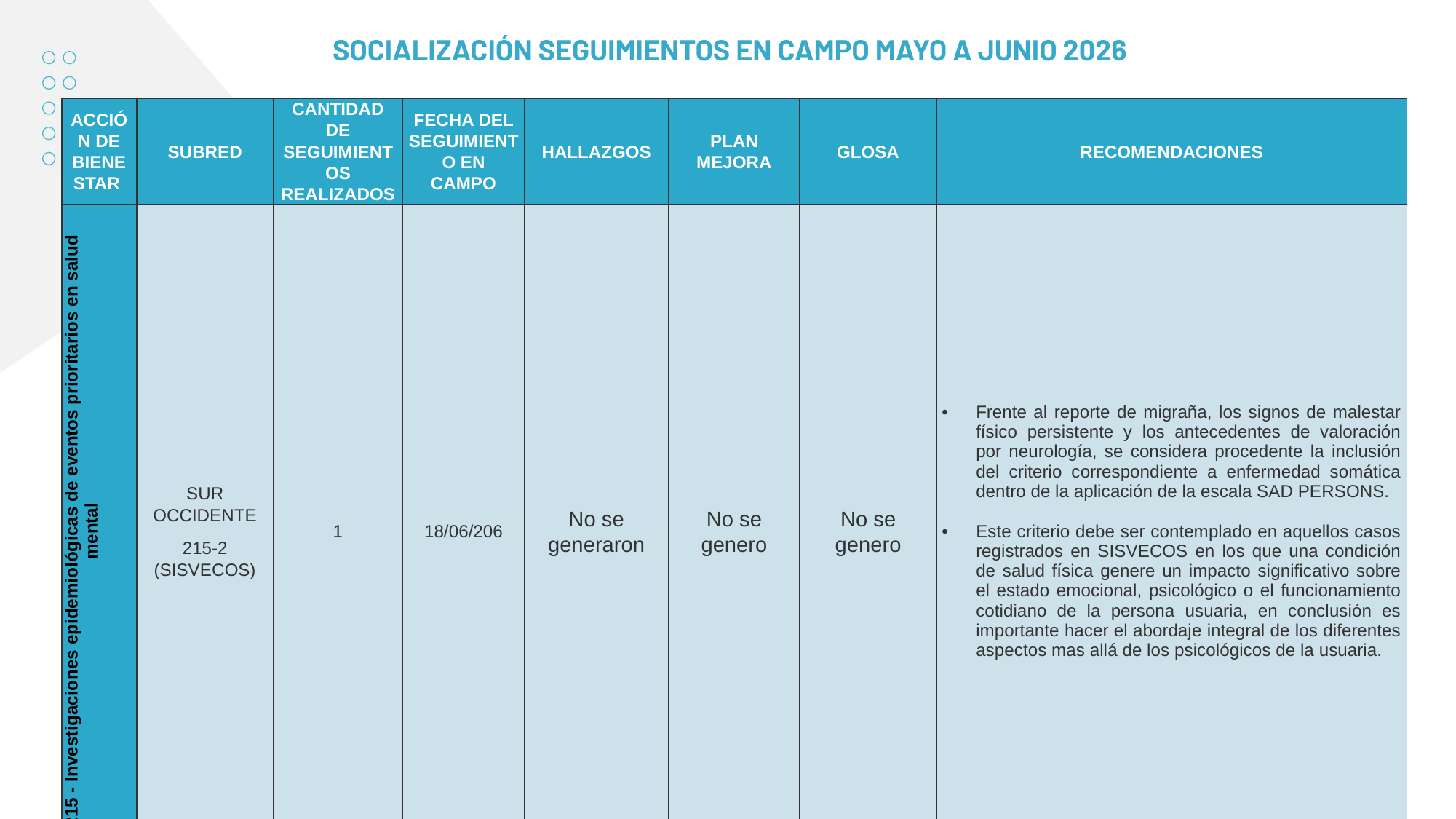

# SOCIALIZACIÓN SEGUIMIENTOS EN CAMPO MAYO A JUNIO 2026
| ACCIÓN DE BIENESTAR | SUBRED | CANTIDAD DE SEGUIMIENTOS REALIZADOS | FECHA DEL SEGUIMIENTO EN CAMPO | HALLAZGOS | PLAN MEJORA | GLOSA | RECOMENDACIONES |
| --- | --- | --- | --- | --- | --- | --- | --- |
| 215 - Investigaciones epidemiológicas de eventos prioritarios en salud mental | SUR OCCIDENTE 215-2 (SISVECOS) | 1 | 18/06/206 | No se generaron | No se genero | No se genero | Frente al reporte de migraña, los signos de malestar físico persistente y los antecedentes de valoración por neurología, se considera procedente la inclusión del criterio correspondiente a enfermedad somática dentro de la aplicación de la escala SAD PERSONS. Este criterio debe ser contemplado en aquellos casos registrados en SISVECOS en los que una condición de salud física genere un impacto significativo sobre el estado emocional, psicológico o el funcionamiento cotidiano de la persona usuaria, en conclusión es importante hacer el abordaje integral de los diferentes aspectos mas allá de los psicológicos de la usuaria. |